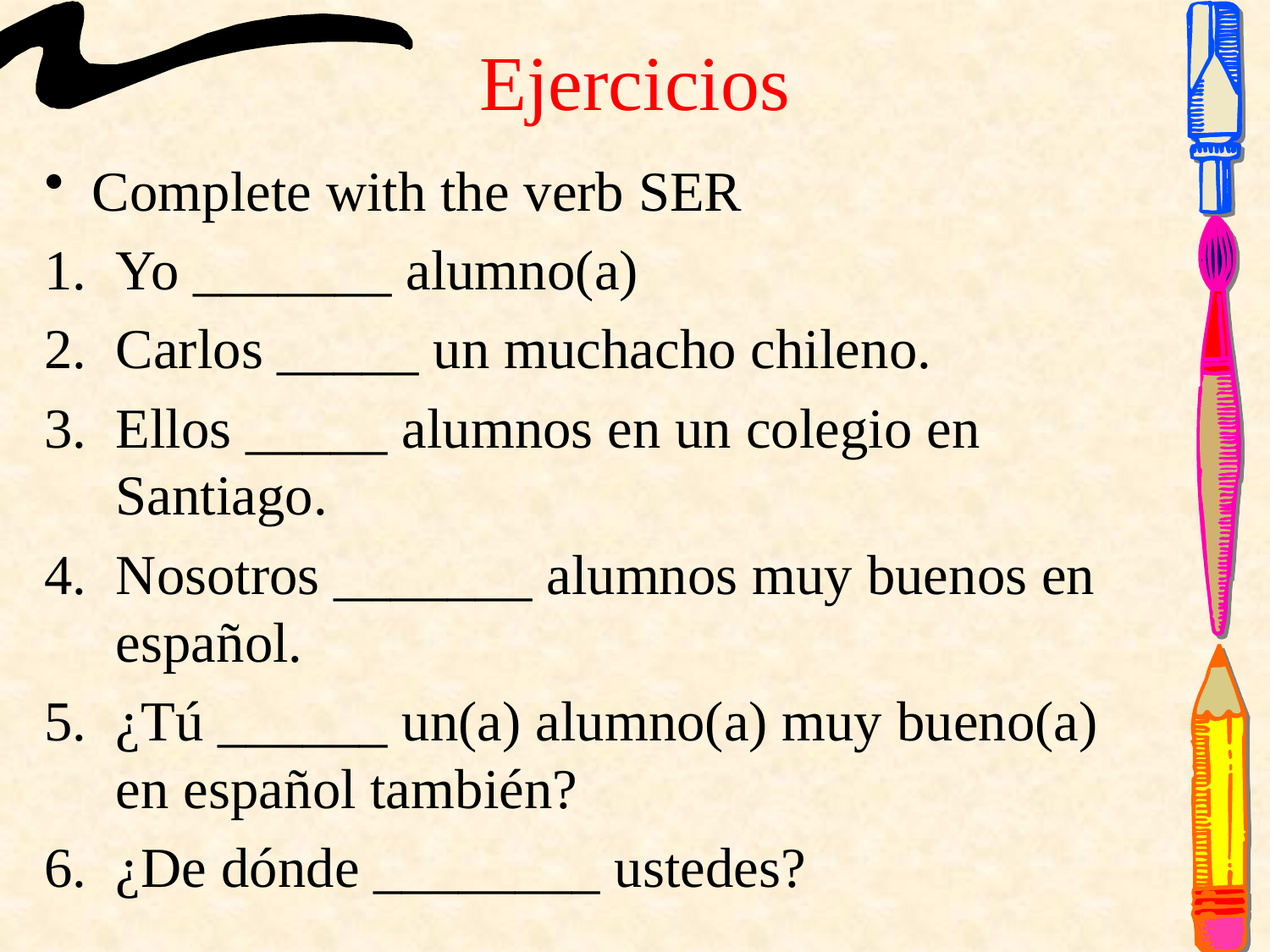

# Ejercicios
Complete with the verb SER
Yo _______ alumno(a)
Carlos _____ un muchacho chileno.
Ellos _____ alumnos en un colegio en Santiago.
Nosotros _______ alumnos muy buenos en español.
¿Tú ______ un(a) alumno(a) muy bueno(a) en español también?
¿De dónde ________ ustedes?